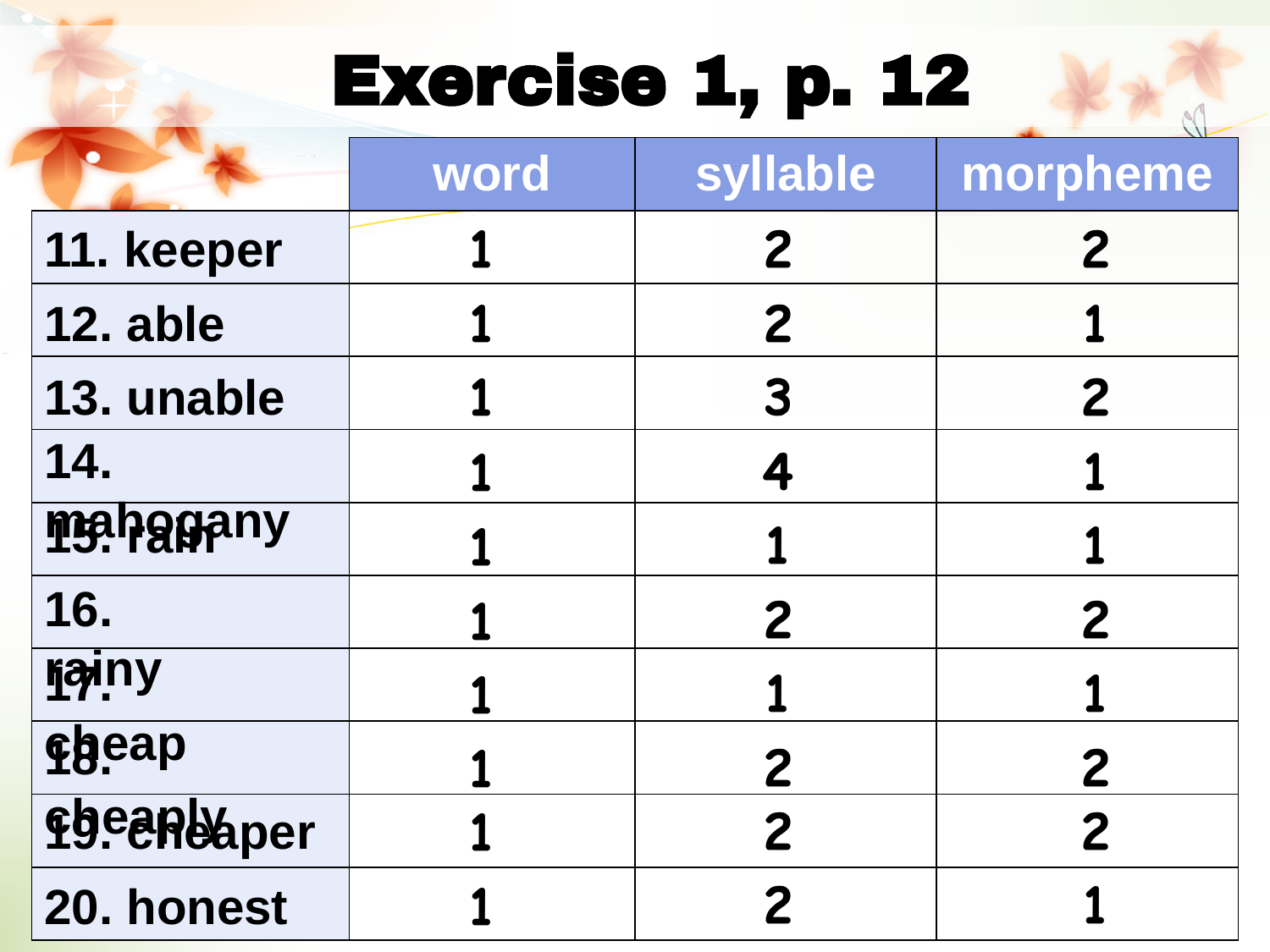

Exercise 1, p. 12
|  | word | syllable | morpheme |
| --- | --- | --- | --- |
|  |  |  |  |
|  |  |  |  |
|  |  |  |  |
|  |  |  |  |
|  |  |  |  |
|  |  |  |  |
|  |  |  |  |
|  |  |  |  |
|  |  |  |  |
|  |  |  |  |
11. keeper
1
2
2
12. able
1
2
1
13. unable
1
3
2
14. mahogany
4
1
1
15. rain
1
1
1
16. rainy
2
2
1
17. cheap
1
1
1
18. cheaply
2
2
1
19. cheaper
2
2
1
2
1
20. honest
1